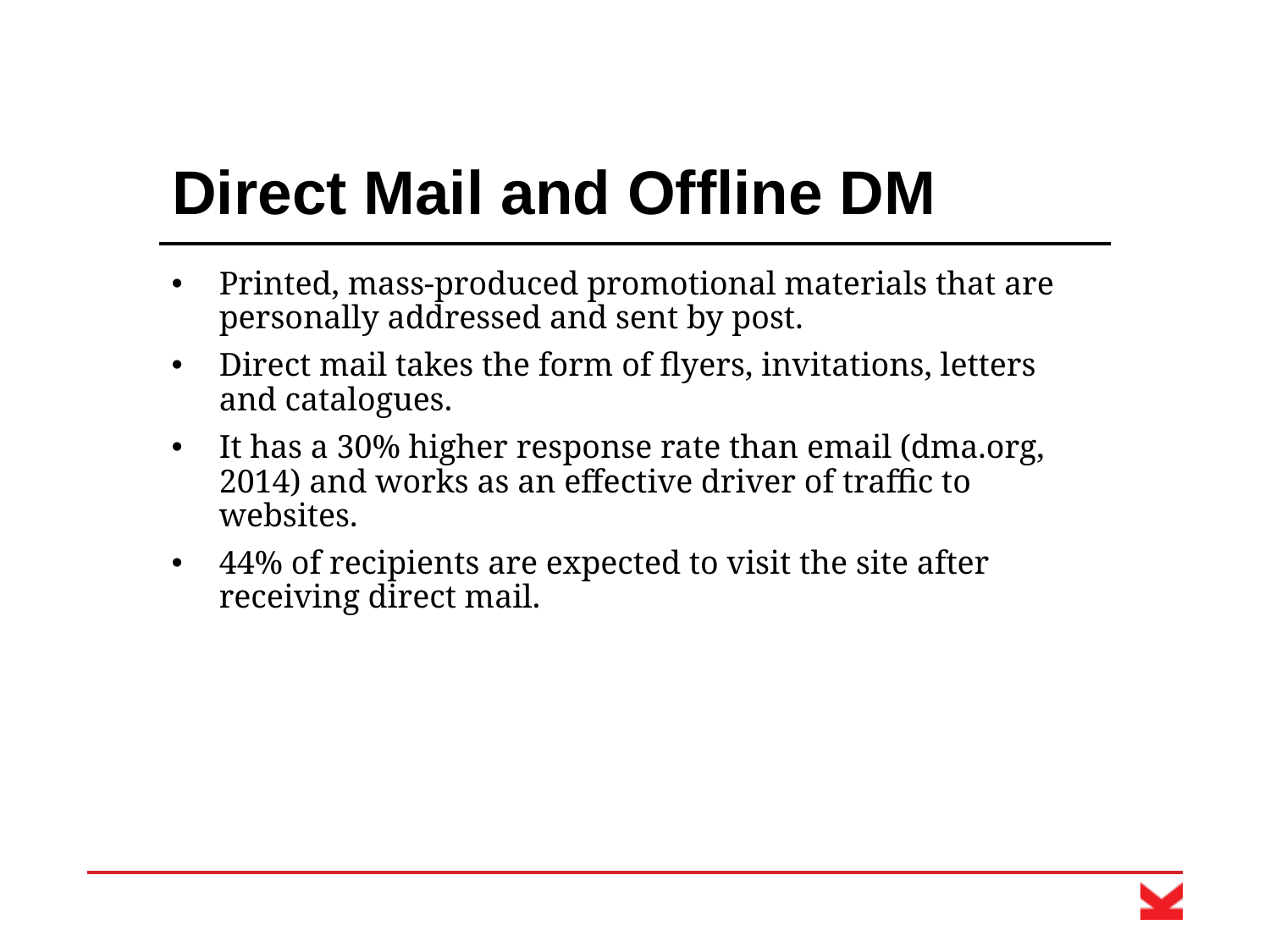

# Direct Mail and Offline DM
Printed, mass-produced promotional materials that are personally addressed and sent by post.
Direct mail takes the form of flyers, invitations, letters and catalogues.
It has a 30% higher response rate than email (dma.org, 2014) and works as an effective driver of traffic to websites.
44% of recipients are expected to visit the site after receiving direct mail.